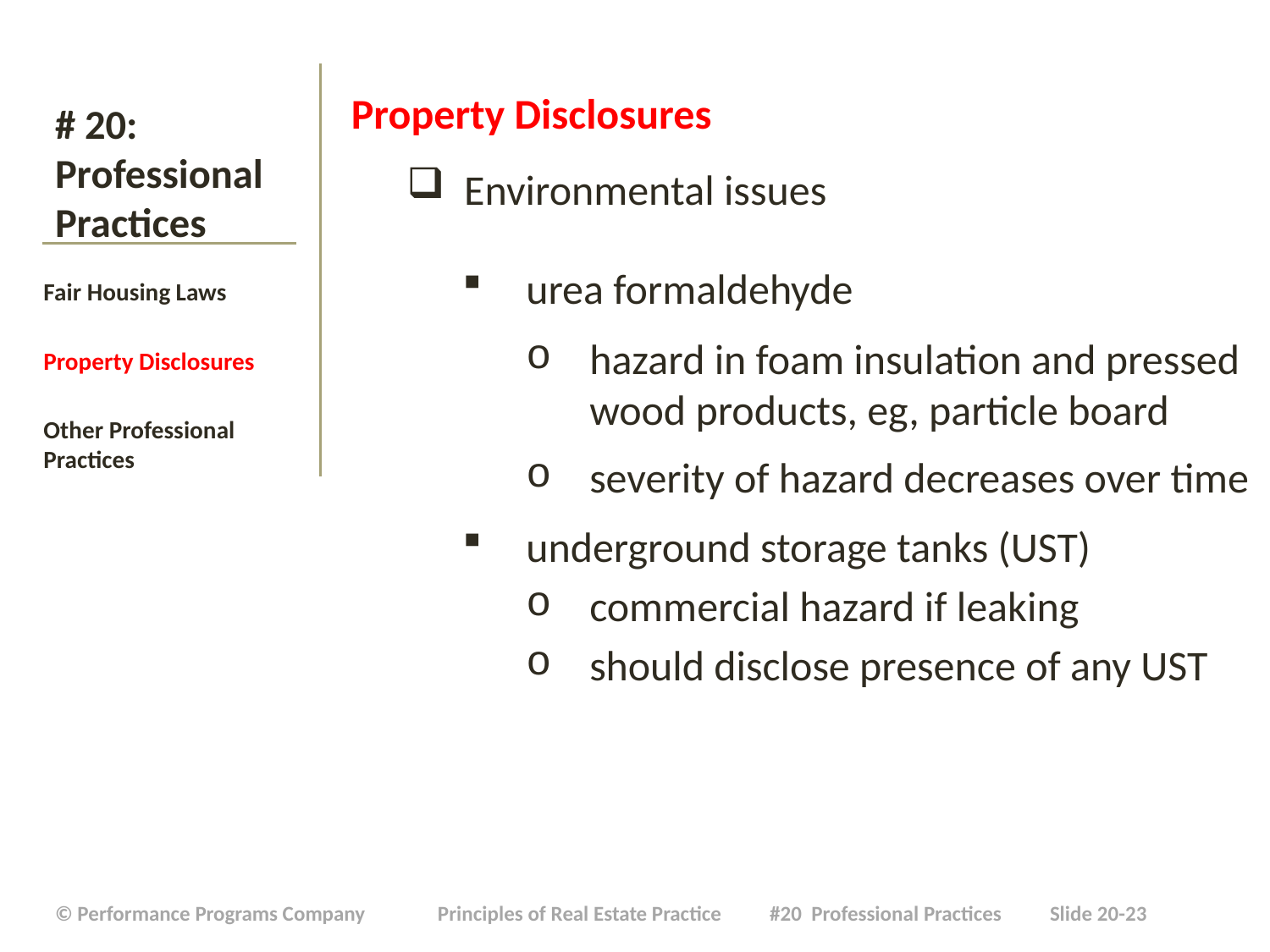

Property Disclosures

  Environmental issues

urea formaldehyde
hazard in foam insulation and pressed wood products, eg, particle board
severity of hazard decreases over time
underground storage tanks (UST)
commercial hazard if leaking
should disclose presence of any UST
# # 20: Professional Practices

Fair Housing Laws

Property Disclosures

Other Professional Practices

| © Performance Programs Company Principles of Real Estate Practice #20 Professional Practices Slide 20-23 |
| --- |